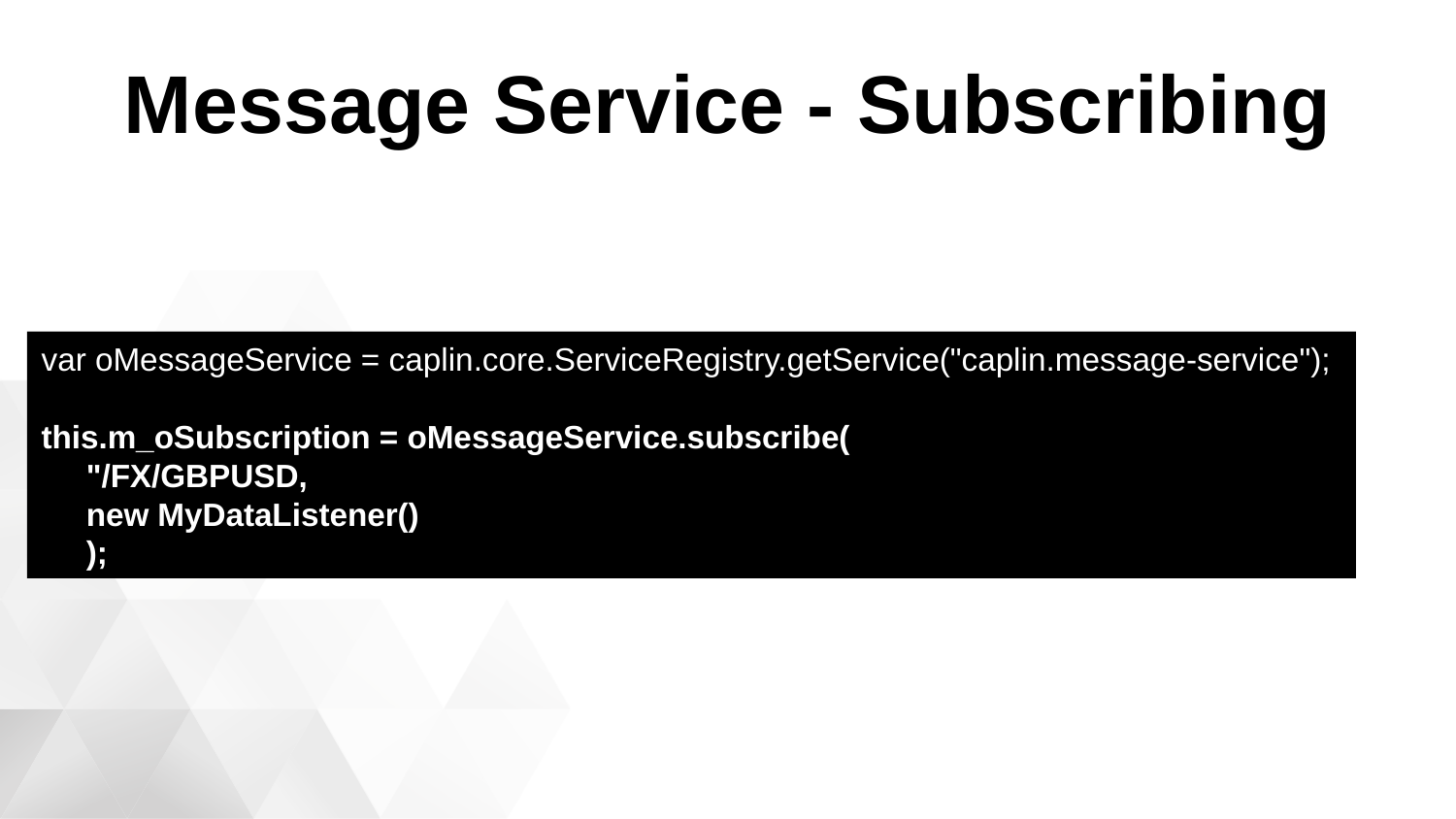

# Message Service - Subscribing
var oMessageService = caplin.core.ServiceRegistry.getService("caplin.message-service");

this.m_oSubscription = oMessageService.subscribe(
     "/FX/GBPUSD,
     new MyDataListener()
     );